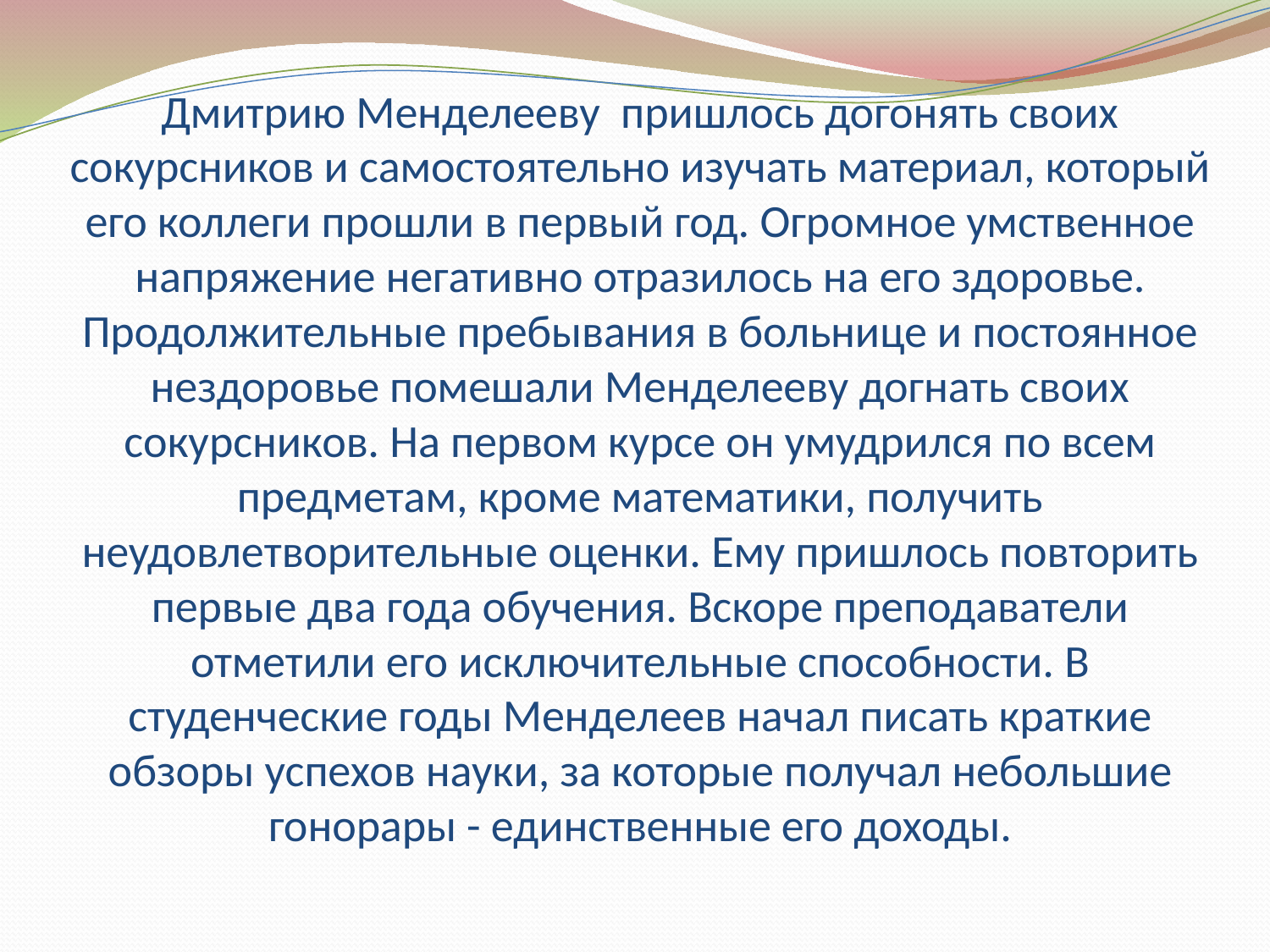

# Дмитрию Менделееву  пришлось догонять своих сокурсников и самостоятельно изучать материал, который его коллеги прошли в первый год. Огромное умственное напряжение негативно отразилось на его здоровье. Продолжительные пребывания в больнице и постоянное нездоровье помешали Менделееву догнать своих сокурсников. На первом курсе он умудрился по всем предметам, кроме математики, получить неудовлетворительные оценки. Ему пришлось повторить первые два года обучения. Вскоре преподаватели отметили его исключительные способности. В студенческие годы Менделеев начал писать краткие обзоры успехов науки, за которые получал небольшие гонорары - единственные его доходы.